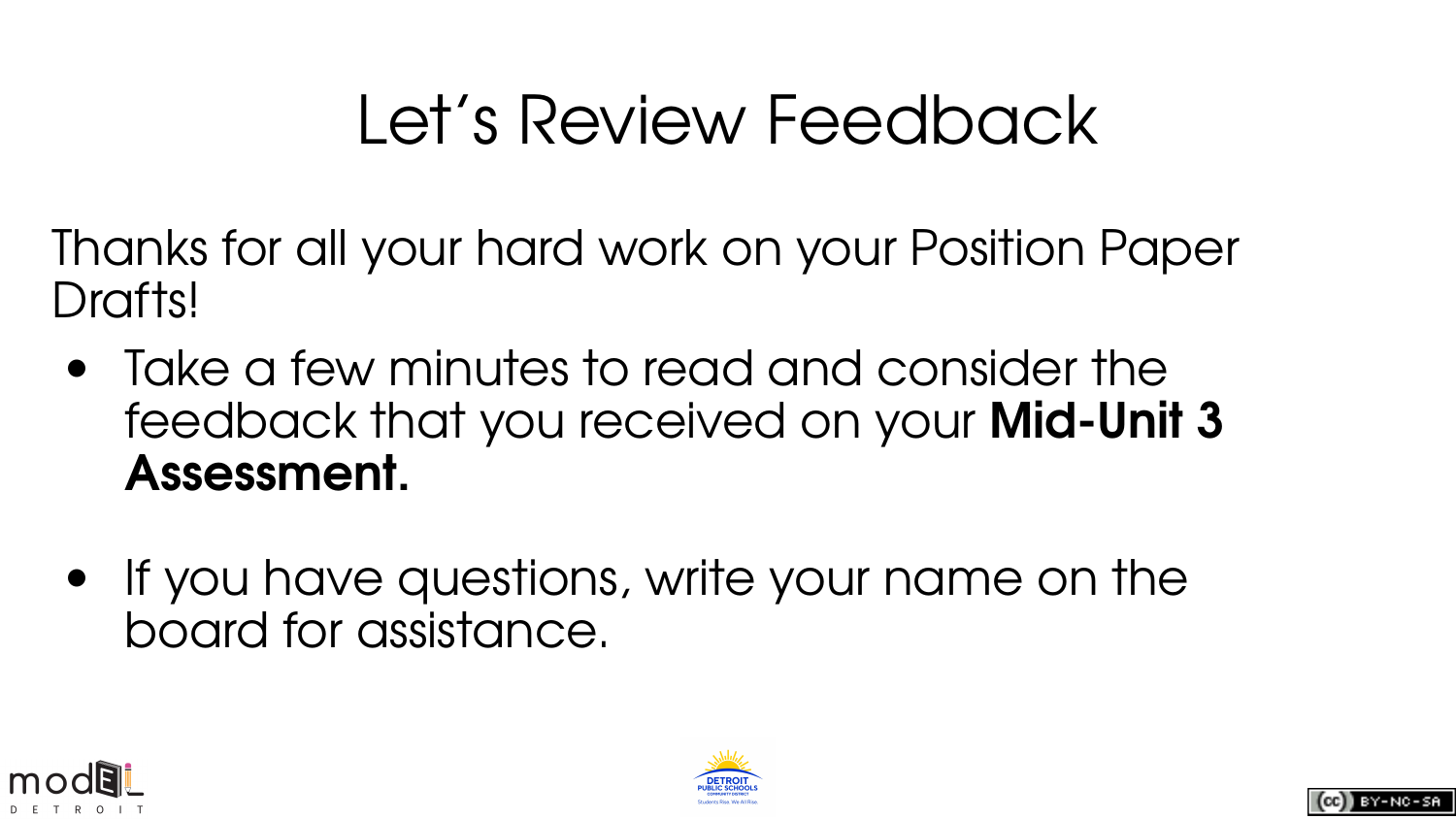

# Let’s Review Feedback
Thanks for all your hard work on your Position Paper Drafts!
Take a few minutes to read and consider the feedback that you received on your Mid-Unit 3 Assessment.
If you have questions, write your name on the board for assistance.